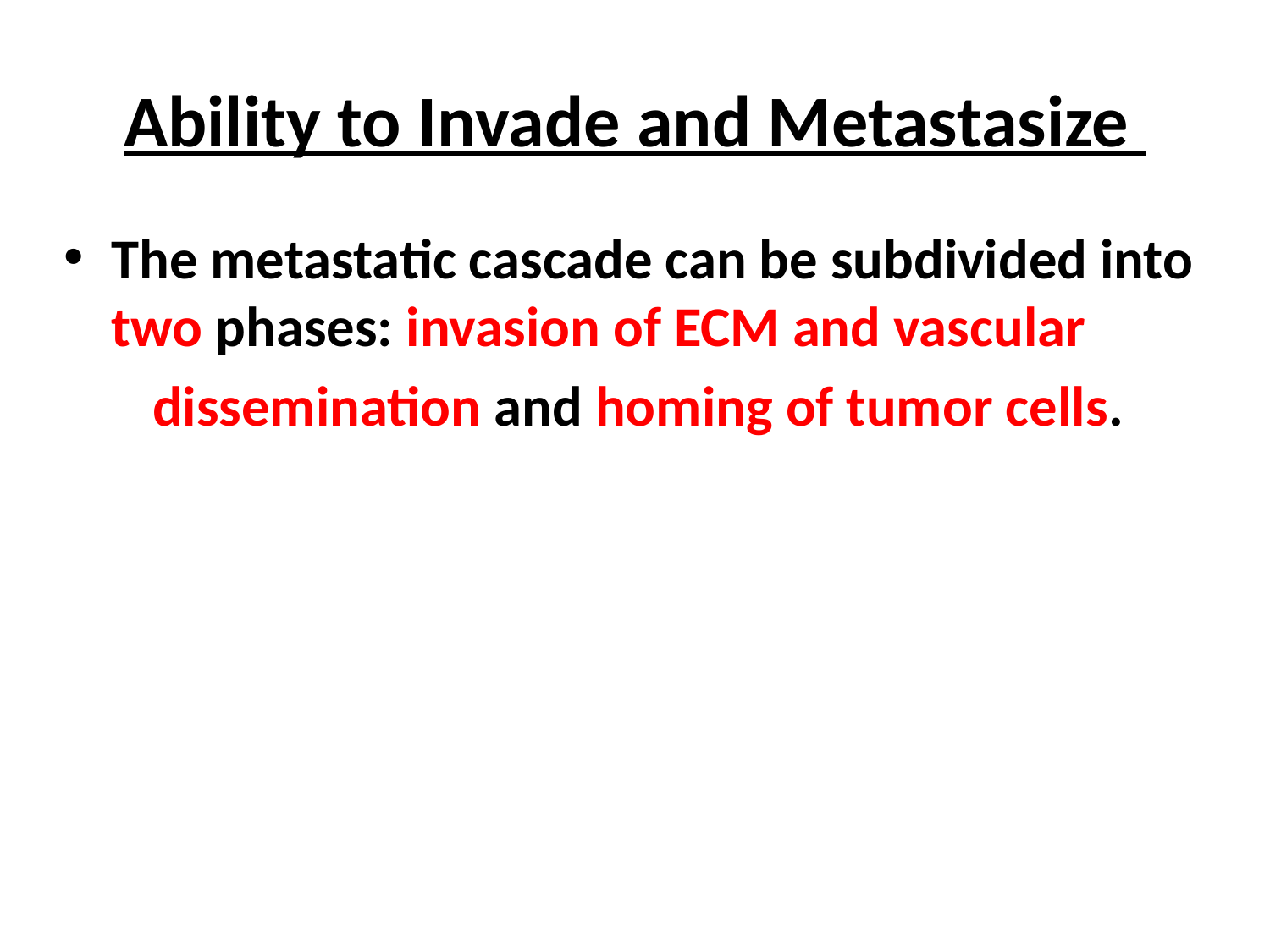

Ability to Invade and Metastasize
The metastatic cascade can be subdivided into two phases: invasion of ECM and vascular
       dissemination and homing of tumor cells.